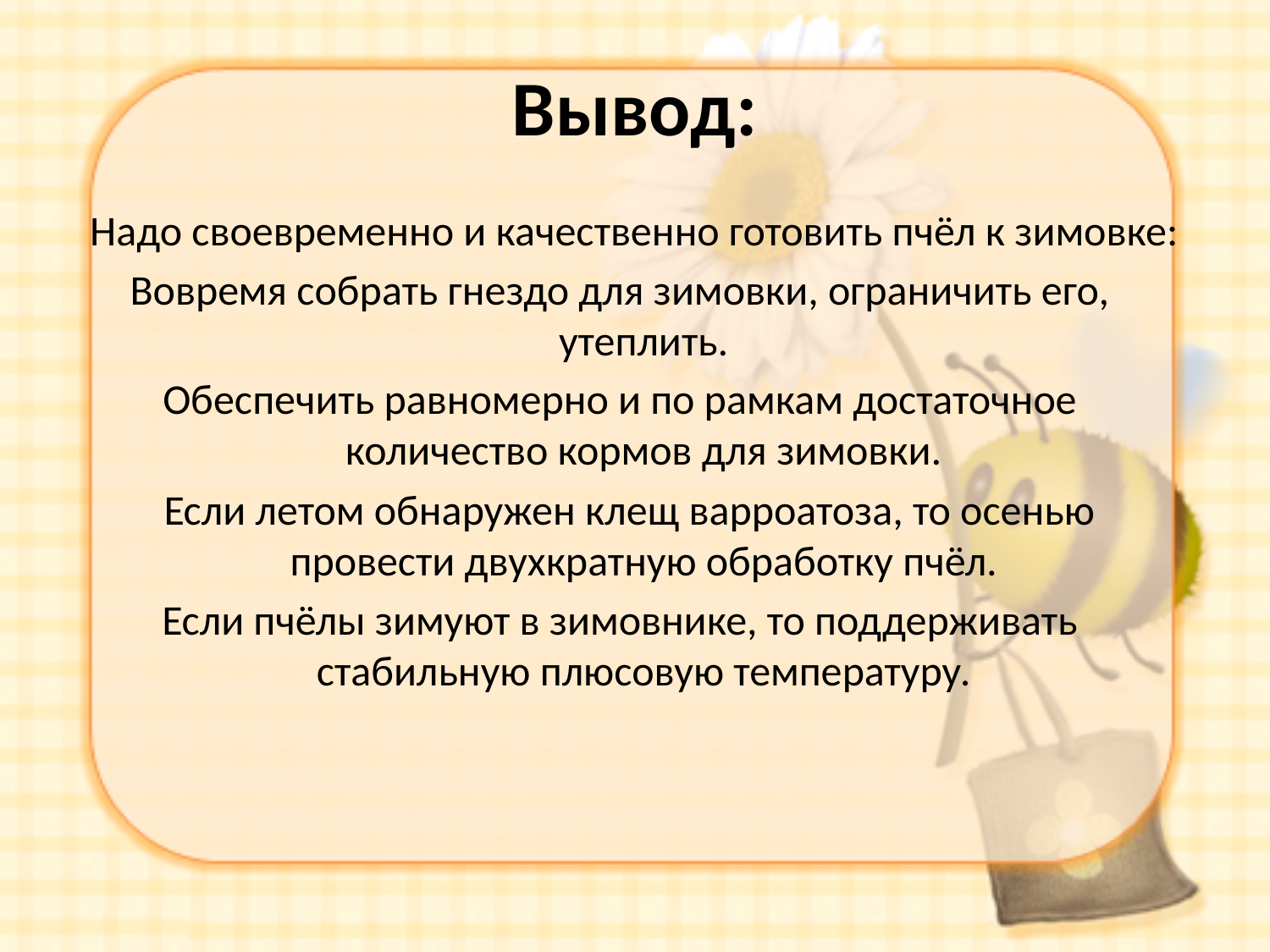

# Вывод:
   Надо своевременно и качественно готовить пчёл к зимовке:
Вовремя собрать гнездо для зимовки, ограничить его, утеплить.
Обеспечить равномерно и по рамкам достаточное количество кормов для зимовки.
  Если летом обнаружен клещ варроатоза, то осенью провести двухкратную обработку пчёл.
Если пчёлы зимуют в зимовнике, то поддерживать стабильную плюсовую температуру.